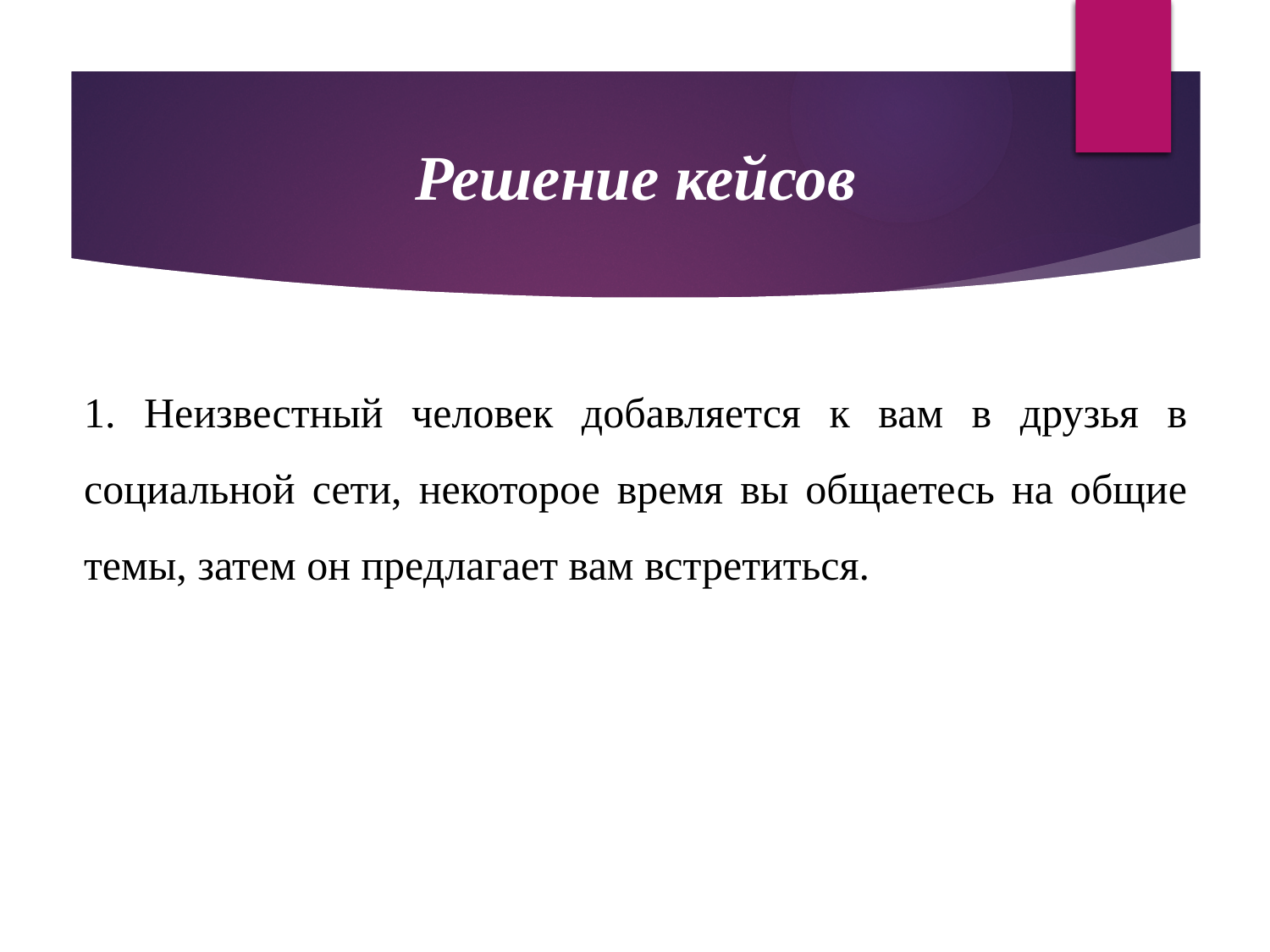

Решение кейсов
1. Неизвестный человек добавляется к вам в друзья в социальной сети, некоторое время вы общаетесь на общие темы, затем он предлагает вам встретиться.